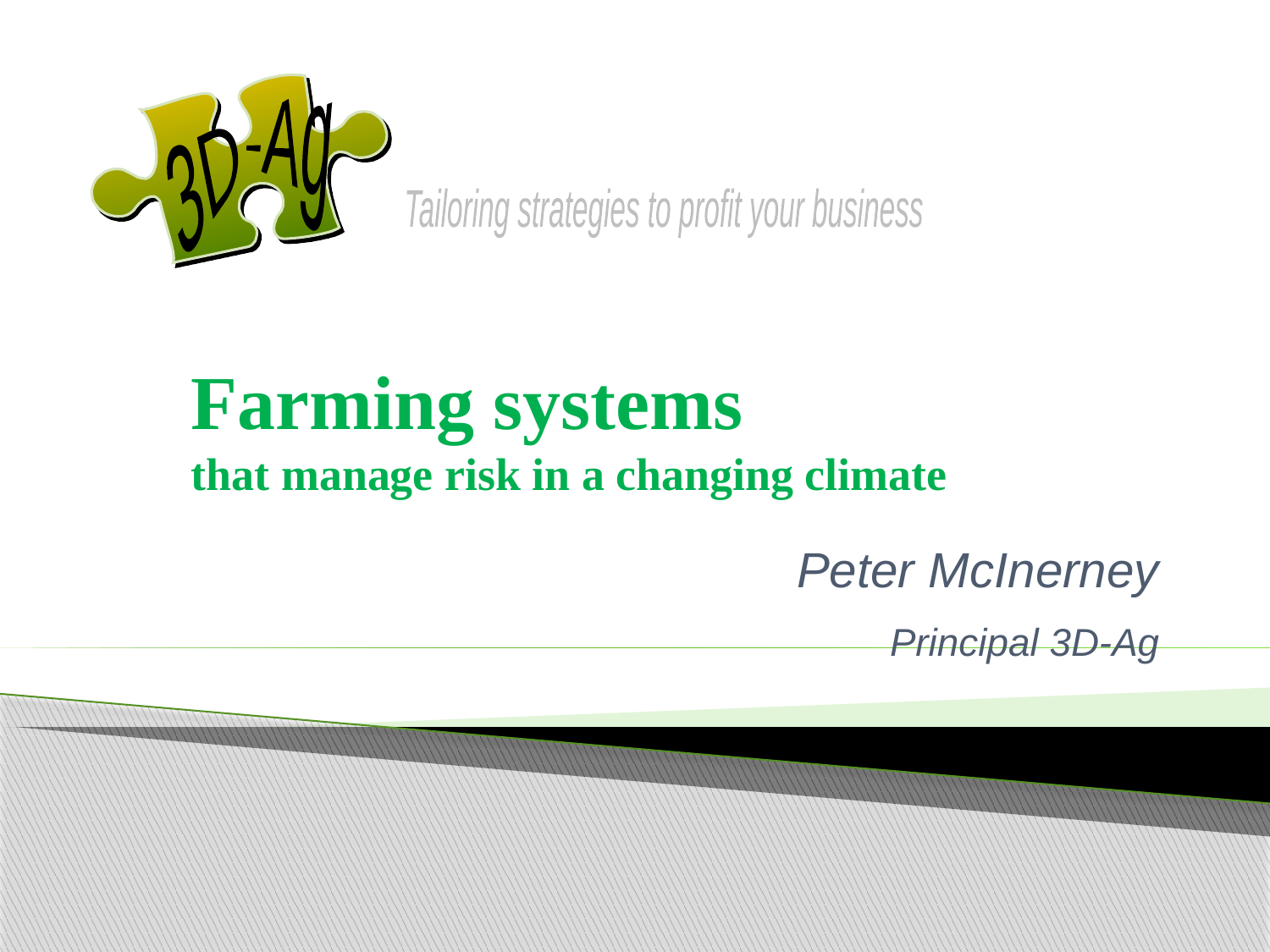

-Ag
3D
Tailoring strategies to profit your business
# Farming systems that manage risk in a changing climate
Peter McInerney

Principal 3D-Ag